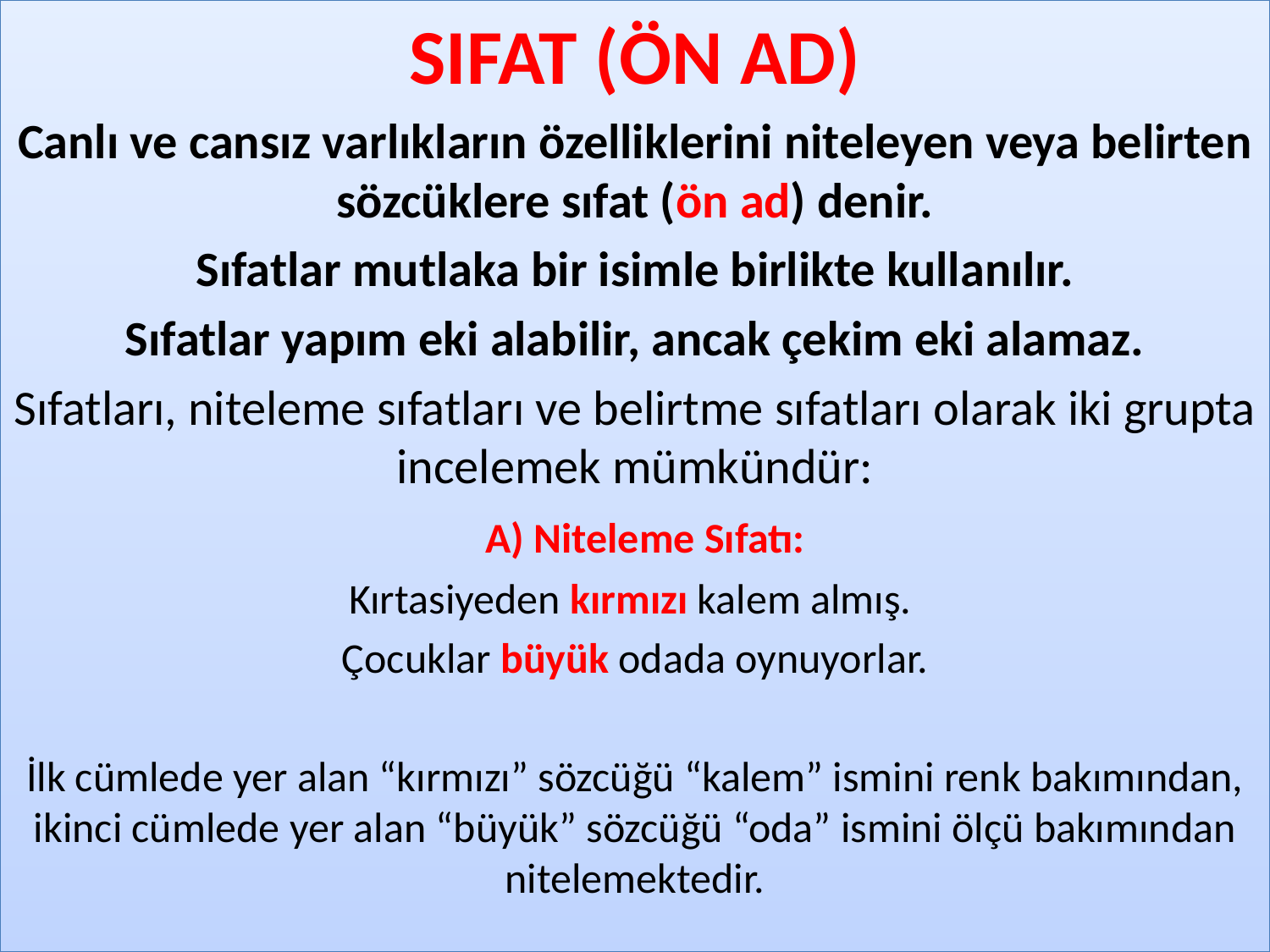

SIFAT (ÖN AD)
Canlı ve cansız var­lıkların özelliklerini niteleyen veya belirten sözcüklere sıfat (ön ad) denir.
Sıfatlar mutlaka bir isimle birlikte kullanılır.
Sıfatlar yapım eki alabilir, ancak çekim eki alamaz.
Sıfatları, niteleme sıfatları ve belirtme sıfatları olarak iki grupta incelemek mümkündür:
  A) Niteleme Sıfatı:
Kırtasiyeden kırmızı kalem almış.
Çocuklar büyük odada oynuyorlar.

İlk cümlede yer alan “kırmızı” sözcüğü “kalem” ismini renk bakımından, ikinci cümlede yer alan “bü­yük” sözcüğü “oda” ismini ölçü bakımından nitelemektedir.